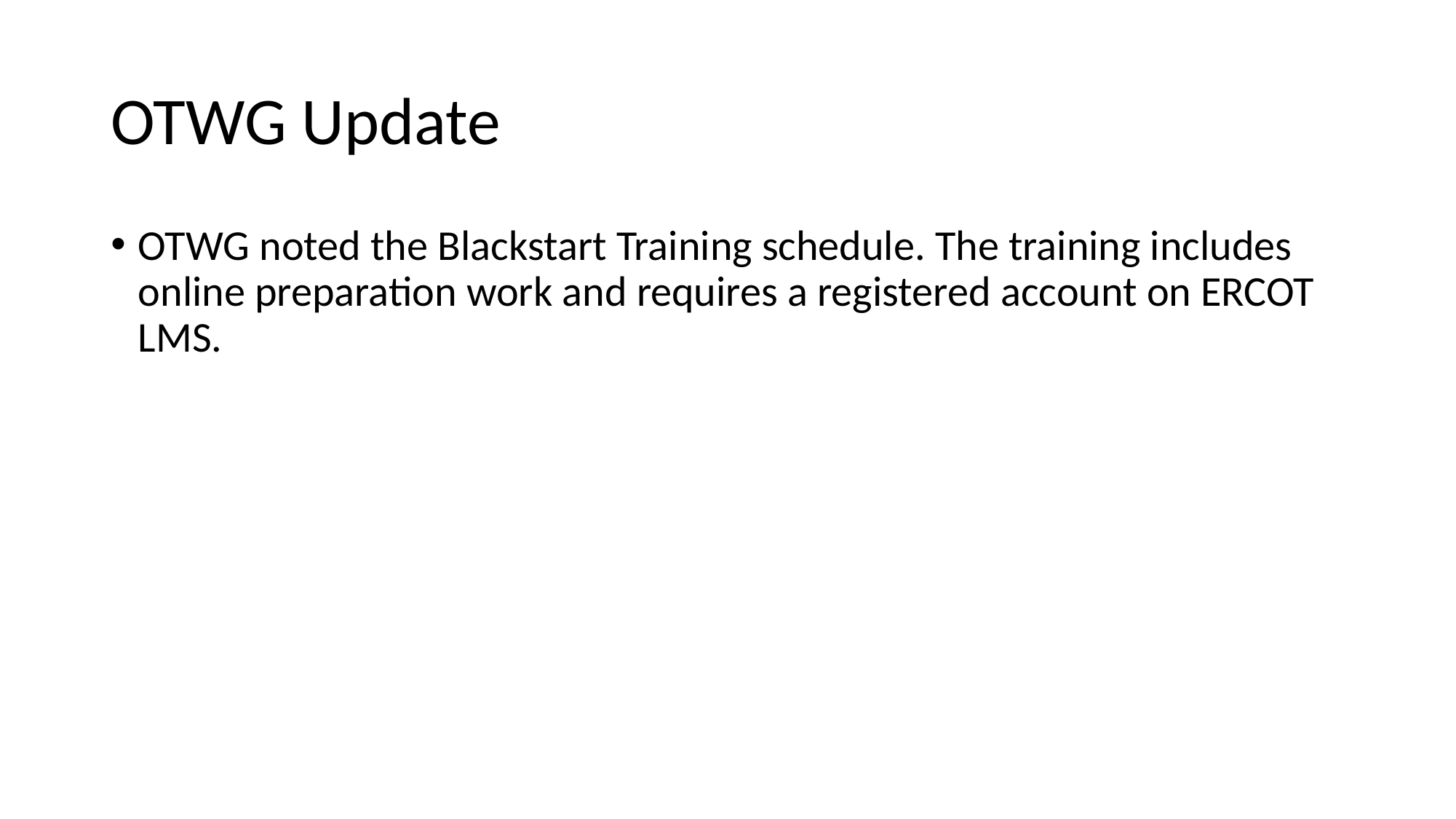

# OTWG Update
OTWG noted the Blackstart Training schedule. The training includes online preparation work and requires a registered account on ERCOT LMS.